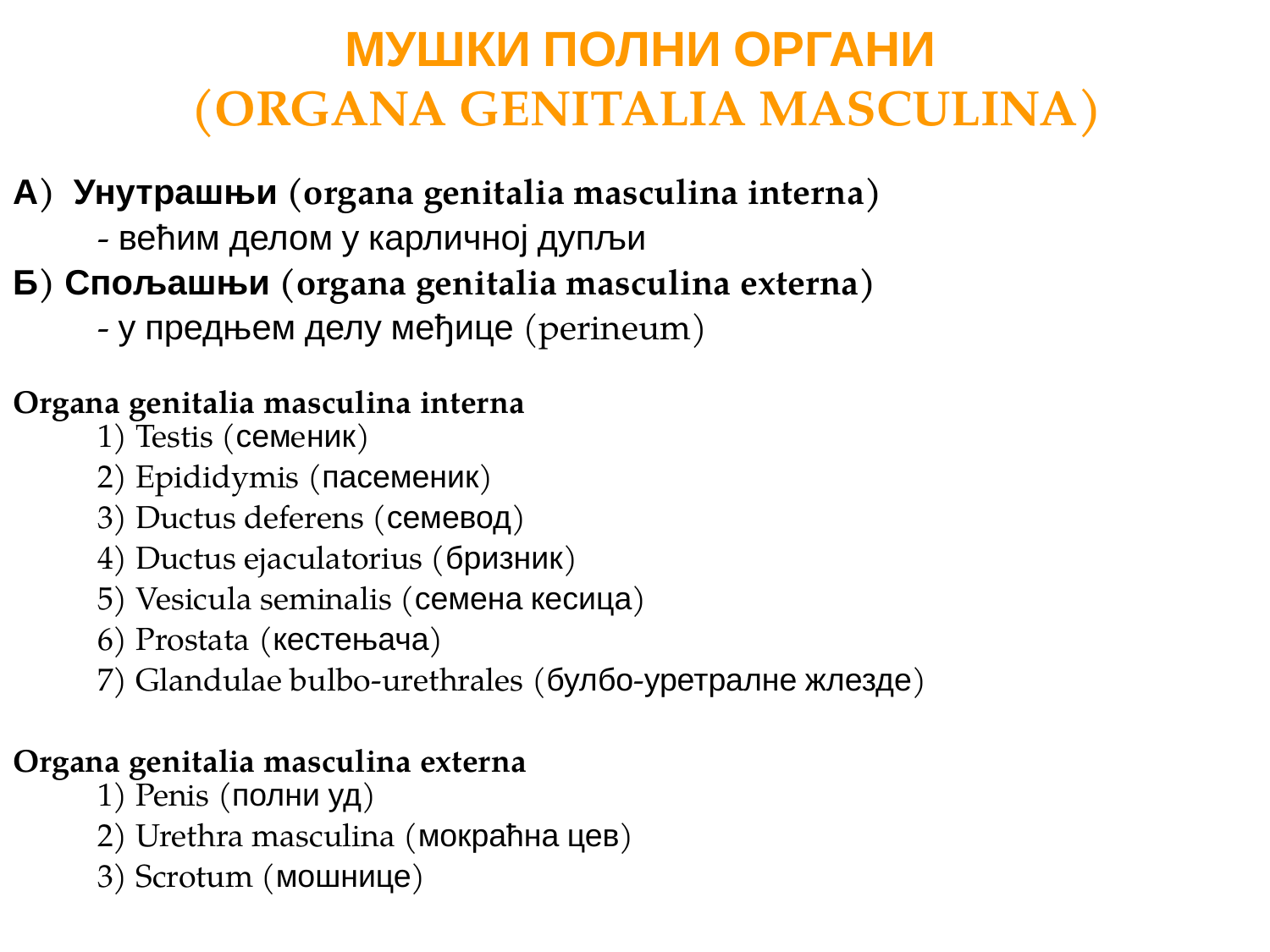

МУШКИ ПОЛНИ ОРГАНИ
(ORGANA GENITALIA MASCULINA)

А)  Унутрашњи (organa genitalia masculina interna)
 	- већим делом у карличној дупљи
Б) Спољашњи (organa genitalia masculina externa)
	- у предњем делу међице (perineum)

Organa genitalia masculina interna
1) Testis (семeник)
	2) Epididymis (пасеменик)
	3) Ductus deferens (семевод)
	4) Ductus ejaculatorius (бризник)
	5) Vesicula seminalis (семена кесица)
	6) Prostata (кестењача)
	7) Glandulae bulbo-urethrales (булбо-уретралне жлезде)

Organa genitalia masculina externa
1) Penis (полни уд)
	2) Urethra masculina (мокраћна цев)
	3) Scrotum (мошнице)